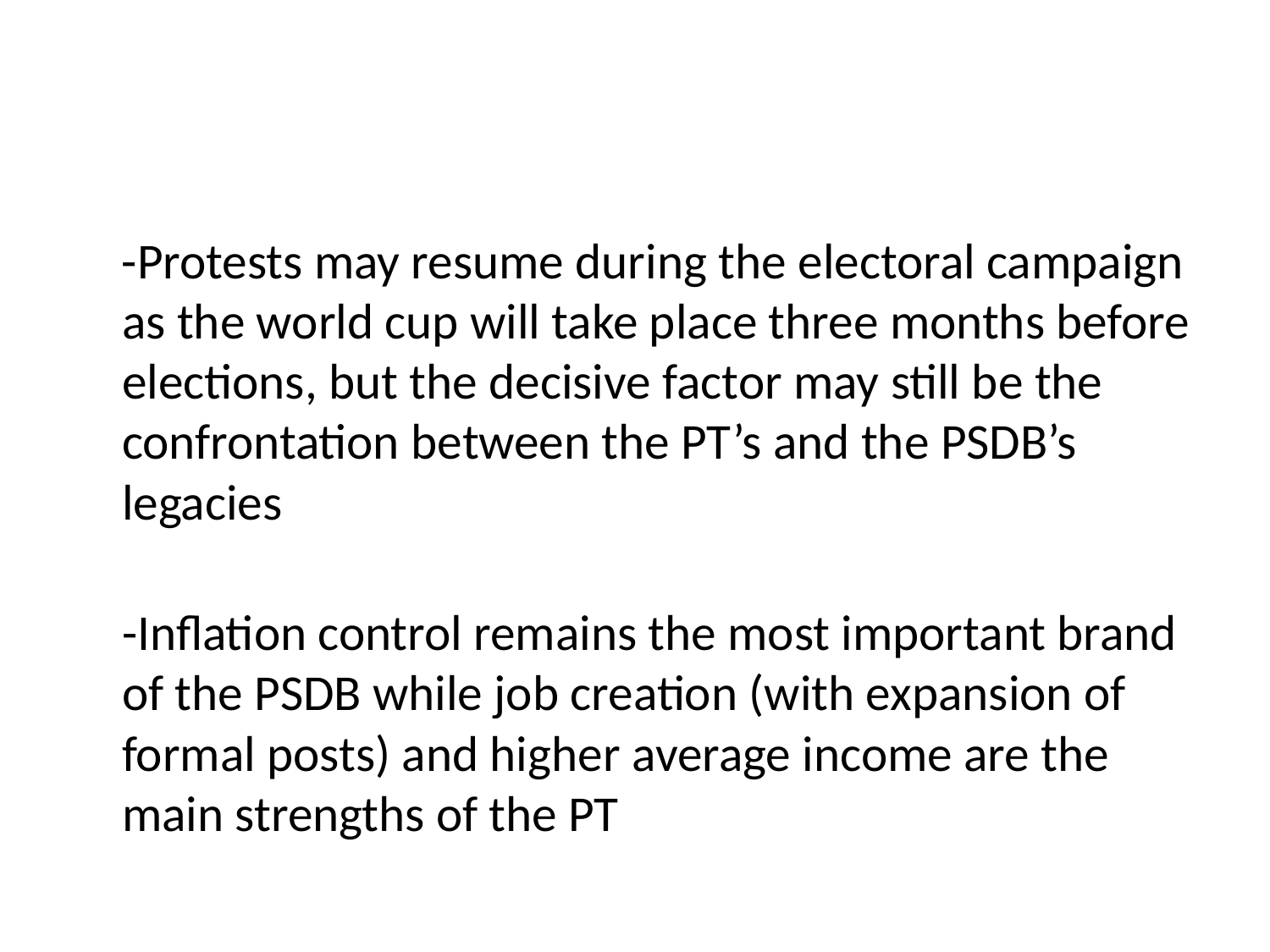

-Protests may resume during the electoral campaign as the world cup will take place three months before elections, but the decisive factor may still be the confrontation between the PT’s and the PSDB’s legacies
-Inflation control remains the most important brand of the PSDB while job creation (with expansion of formal posts) and higher average income are the main strengths of the PT